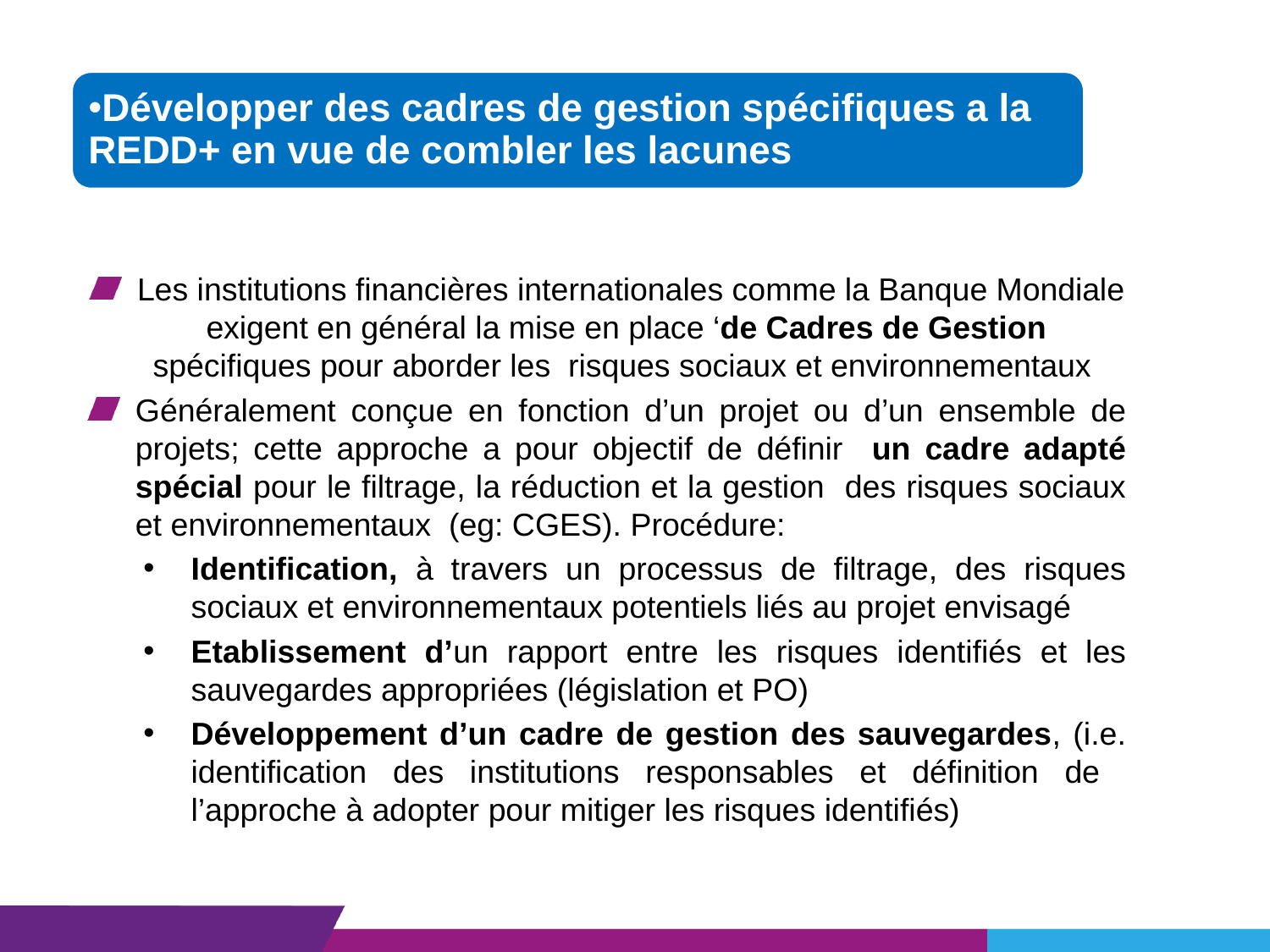

Développer des cadres de gestion spécifiques a la  REDD+ en vue de combler les lacunes

Les institutions financières internationales comme la Banque Mondiale exigent en général la mise en place ‘de Cadres de Gestion  spécifiques pour aborder les  risques sociaux et environnementaux
Généralement conçue en fonction d’un projet ou d’un ensemble de projets; cette approche a pour objectif de définir  un cadre adapté spécial pour le filtrage, la réduction et la gestion  des risques sociaux et environnementaux  (eg: CGES). Procédure:
Identification, à travers un processus de filtrage, des risques sociaux et environnementaux potentiels liés au projet envisagé
Etablissement d’un rapport entre les risques identifiés et les sauvegardes appropriées (législation et PO)
Développement d’un cadre de gestion des sauvegardes, (i.e. identification des institutions responsables et définition de  l’approche à adopter pour mitiger les risques identifiés)